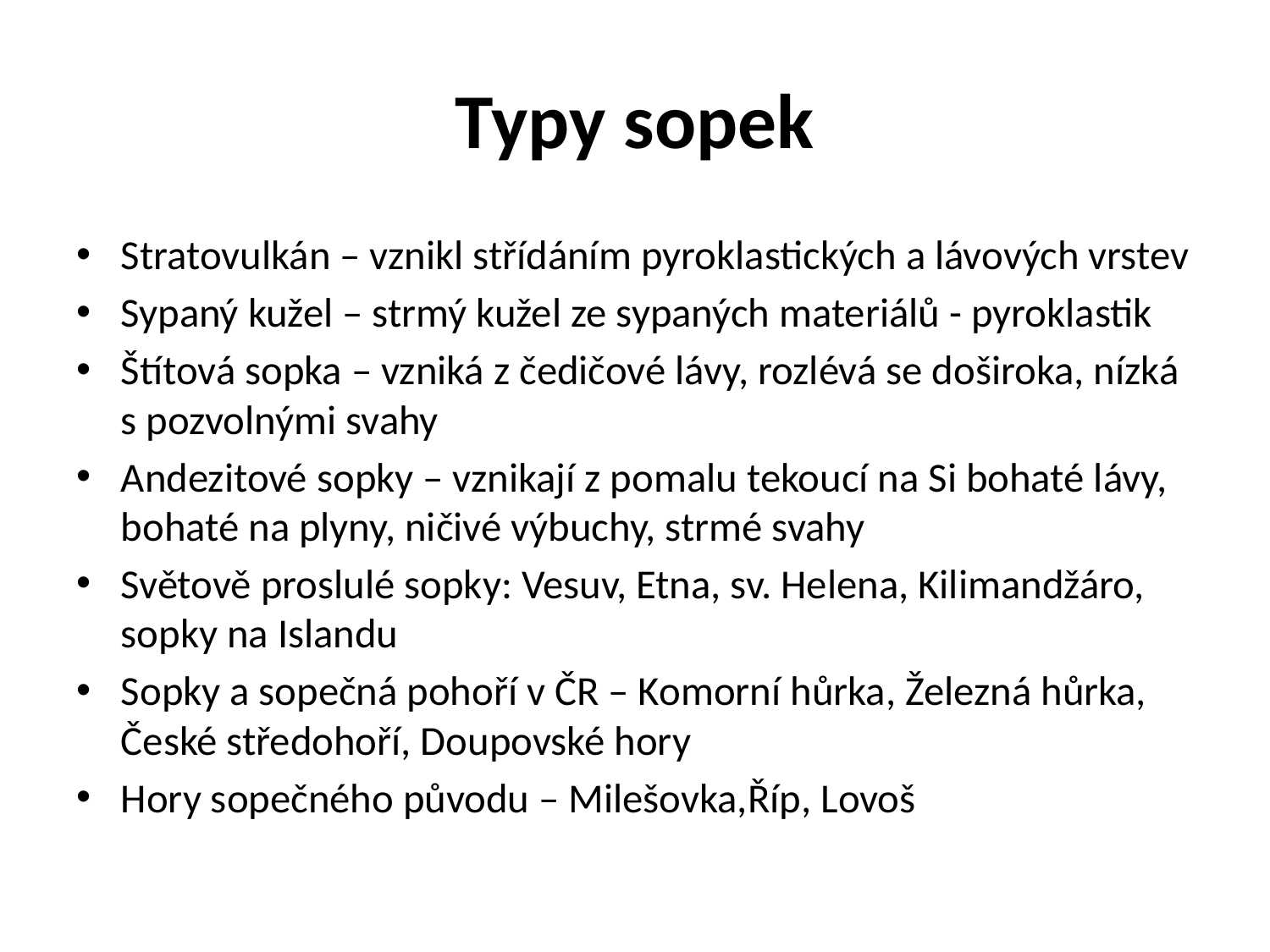

# Typy sopek
Stratovulkán – vznikl střídáním pyroklastických a lávových vrstev
Sypaný kužel – strmý kužel ze sypaných materiálů - pyroklastik
Štítová sopka – vzniká z čedičové lávy, rozlévá se doširoka, nízká s pozvolnými svahy
Andezitové sopky – vznikají z pomalu tekoucí na Si bohaté lávy, bohaté na plyny, ničivé výbuchy, strmé svahy
Světově proslulé sopky: Vesuv, Etna, sv. Helena, Kilimandžáro, sopky na Islandu
Sopky a sopečná pohoří v ČR – Komorní hůrka, Železná hůrka, České středohoří, Doupovské hory
Hory sopečného původu – Milešovka,Říp, Lovoš